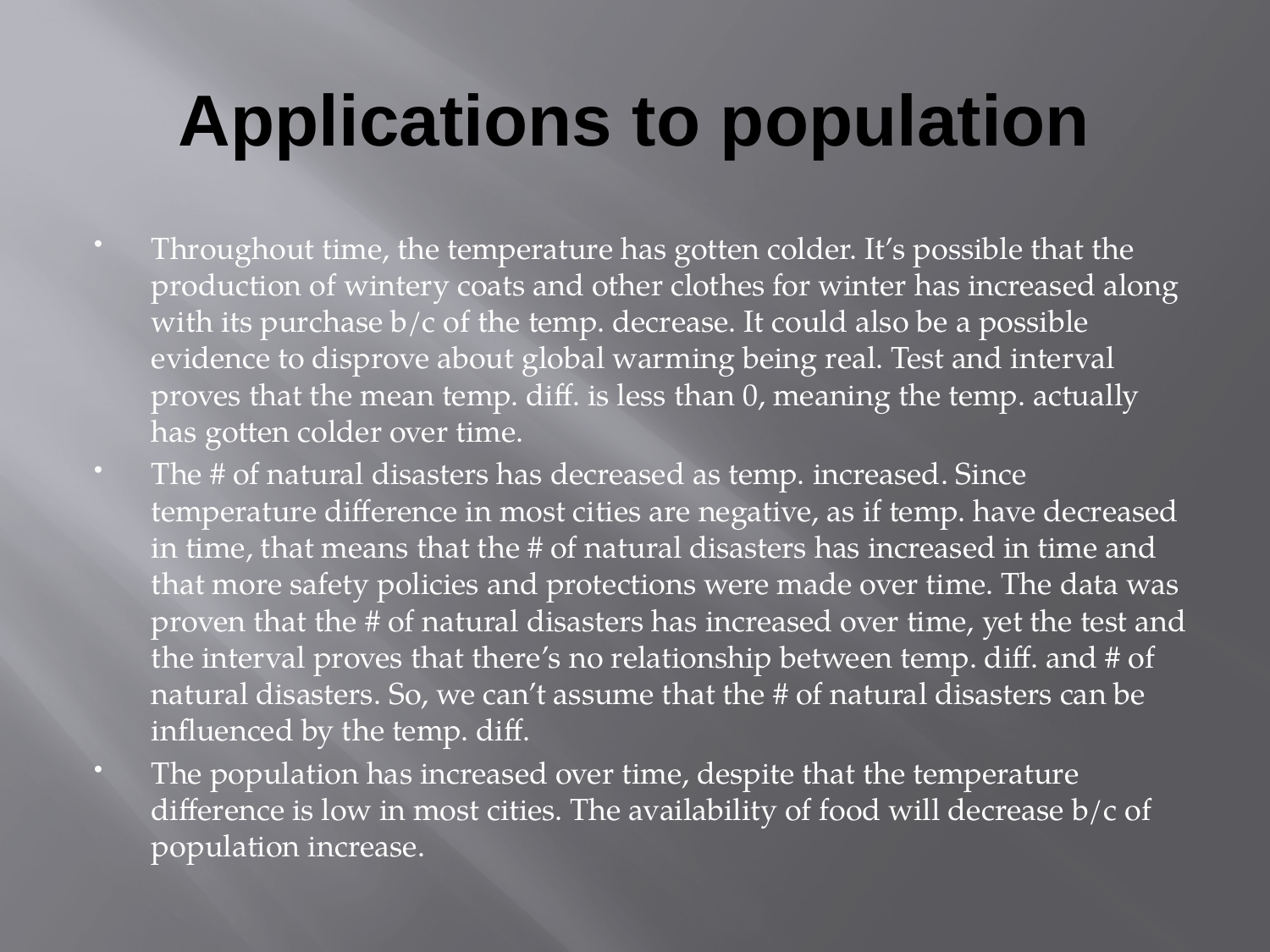

# Applications to population
Throughout time, the temperature has gotten colder. It’s possible that the production of wintery coats and other clothes for winter has increased along with its purchase b/c of the temp. decrease. It could also be a possible evidence to disprove about global warming being real. Test and interval proves that the mean temp. diff. is less than 0, meaning the temp. actually has gotten colder over time.
The # of natural disasters has decreased as temp. increased. Since temperature difference in most cities are negative, as if temp. have decreased in time, that means that the # of natural disasters has increased in time and that more safety policies and protections were made over time. The data was proven that the # of natural disasters has increased over time, yet the test and the interval proves that there’s no relationship between temp. diff. and # of natural disasters. So, we can’t assume that the # of natural disasters can be influenced by the temp. diff.
The population has increased over time, despite that the temperature difference is low in most cities. The availability of food will decrease b/c of population increase.